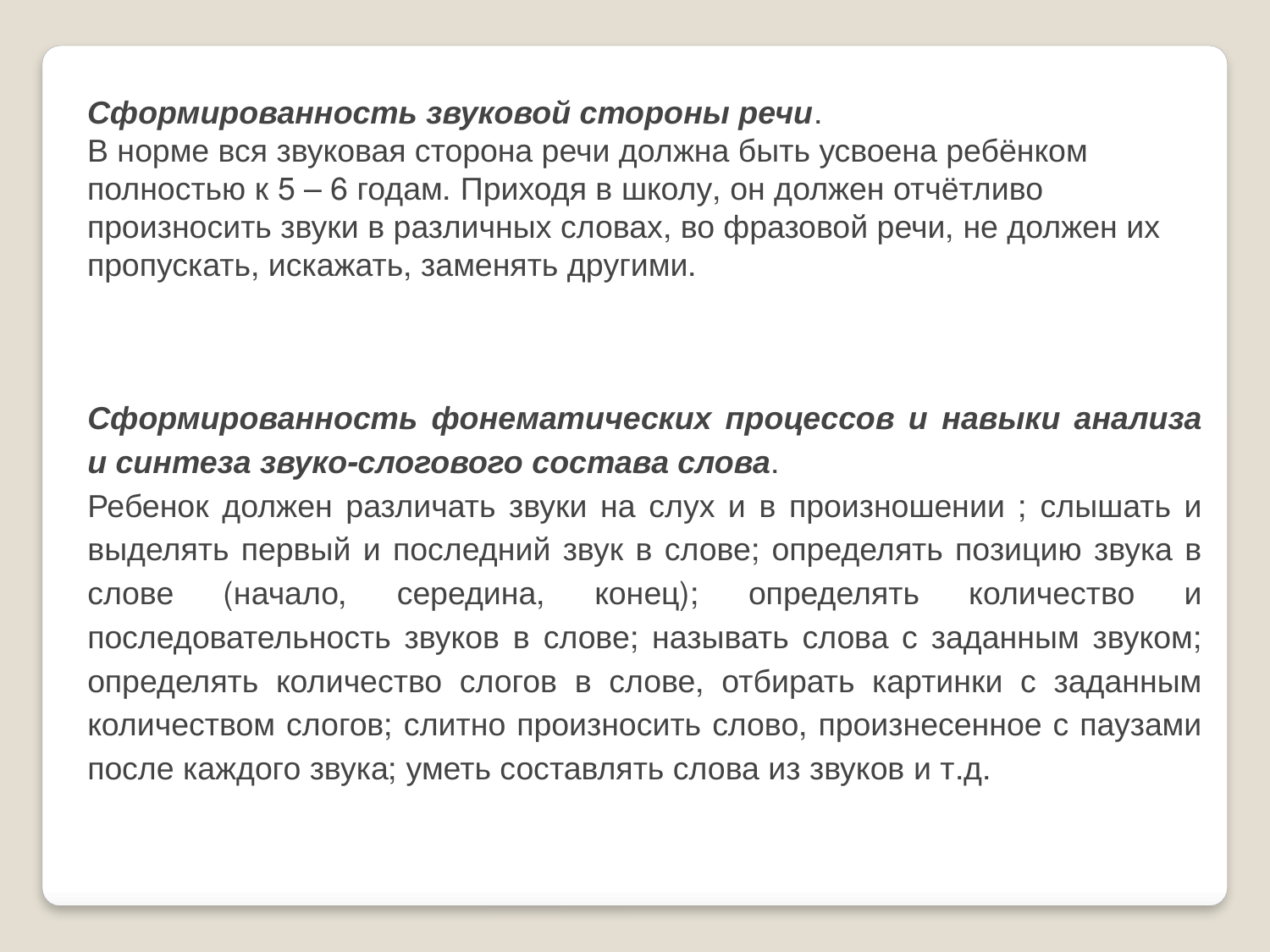

Сформированность звуковой стороны речи.
В норме вся звуковая сторона речи должна быть усвоена ребёнком полностью к 5 – 6 годам. Приходя в школу, он должен отчётливо произносить звуки в различных словах, во фразовой речи, не должен их пропускать, искажать, заменять другими.
Сформированность фонематических процессов и навыки анализа и синтеза звуко-слогового состава слова.
Ребенок должен различать звуки на слух и в произношении ; слышать и выделять первый и последний звук в слове; определять позицию звука в слове (начало, середина, конец); определять количество и последовательность звуков в слове; называть слова с заданным звуком; определять количество слогов в слове, отбирать картинки с заданным количеством слогов; слитно произносить слово, произнесенное с паузами после каждого звука; уметь составлять слова из звуков и т.д.